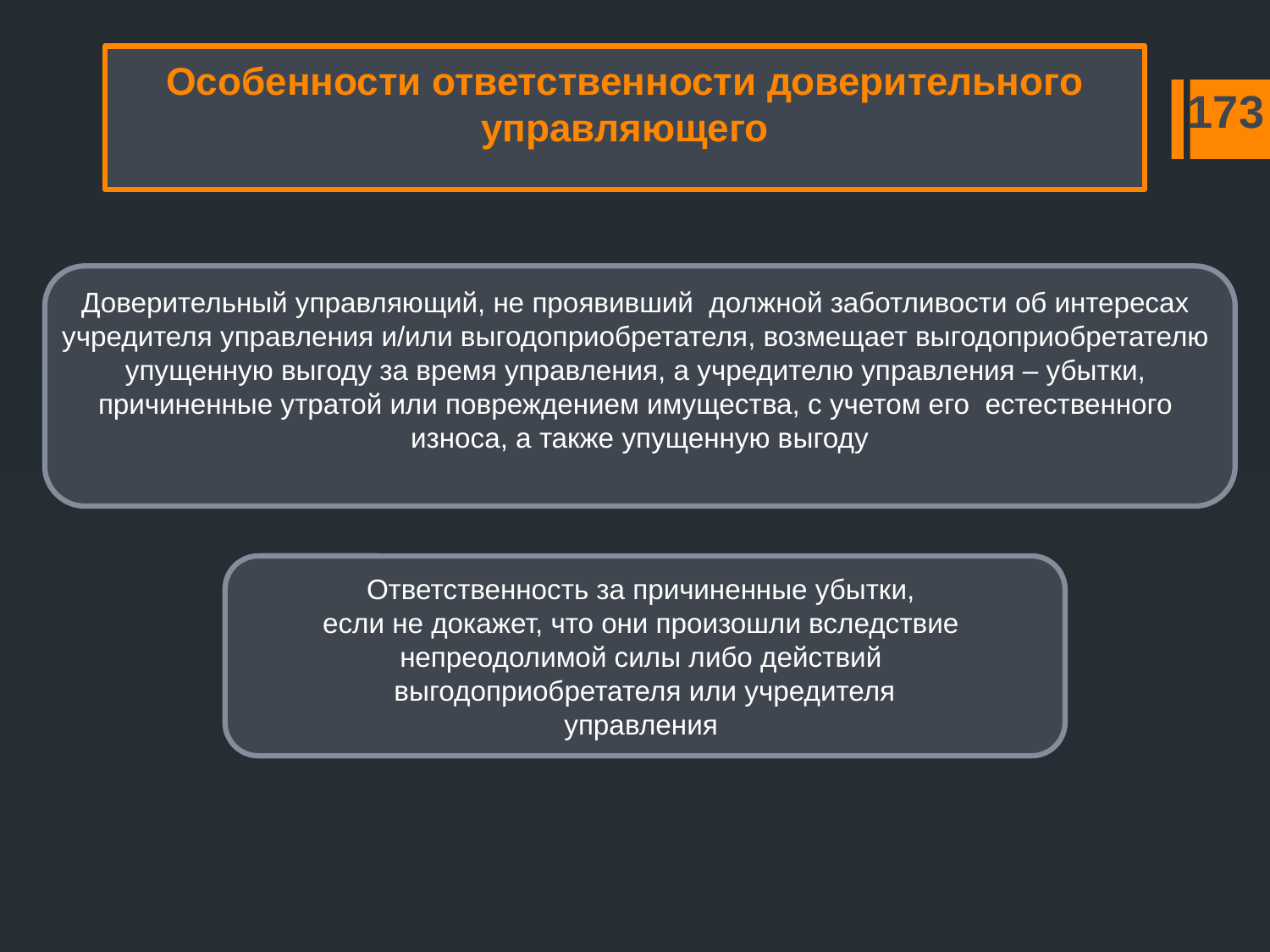

Особенности ответственности доверительного управляющего

173
Доверительный управляющий, не проявивший  должной заботливости об интересах
учредителя управления и/или выгодоприобретателя, возмещает выгодоприобретателю
упущенную выгоду за время управления, а учредителю управления – убытки,
причиненные утратой или повреждением имущества, с учетом его  естественного
износа, а также упущенную выгоду

Ответственность за причиненные убытки,
если не докажет, что они произошли вследствие
непреодолимой силы либо действий
выгодоприобретателя или учредителя
управления